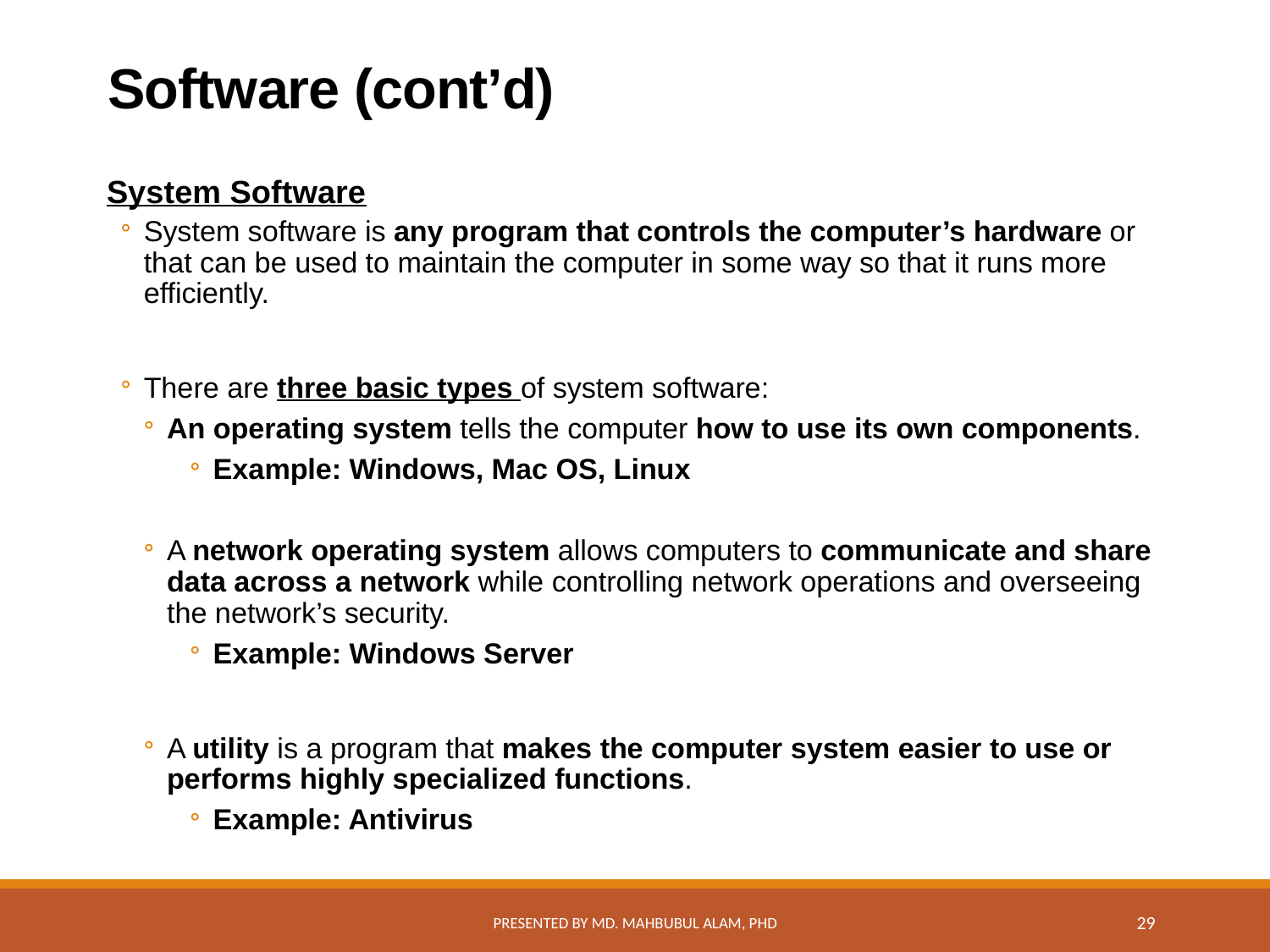

# Software (cont’d)
System Software
System software is any program that controls the computer’s hardware or that can be used to maintain the computer in some way so that it runs more efficiently.

There are three basic types of system software:
An operating system tells the computer how to use its own components.
Example: Windows, Mac OS, Linux

A network operating system allows computers to communicate and share data across a network while controlling network operations and overseeing the network’s security.
Example: Windows Server

A utility is a program that makes the computer system easier to use or performs highly specialized functions.
Example: Antivirus

Presented by Md. Mahbubul Alam, PhD
29